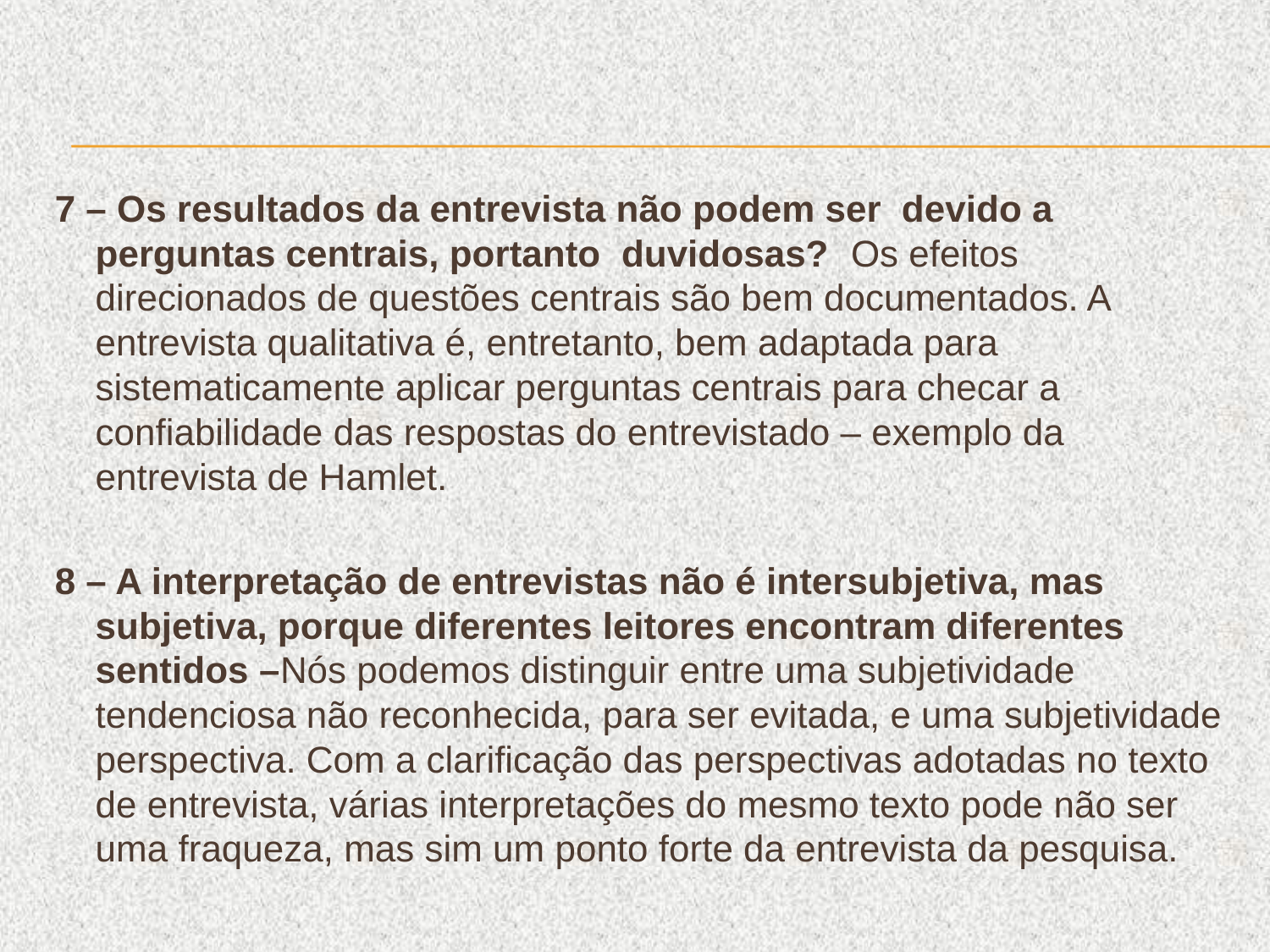

7 – Os resultados da entrevista não podem ser  devido a perguntas centrais, portanto  duvidosas?  Os efeitos direcionados de questões centrais são bem documentados. A entrevista qualitativa é, entretanto, bem adaptada para sistematicamente aplicar perguntas centrais para checar a confiabilidade das respostas do entrevistado – exemplo da entrevista de Hamlet.

8 – A interpretação de entrevistas não é intersubjetiva, mas subjetiva, porque diferentes leitores encontram diferentes sentidos –Nós podemos distinguir entre uma subjetividade tendenciosa não reconhecida, para ser evitada, e uma subjetividade perspectiva. Com a clarificação das perspectivas adotadas no texto de entrevista, várias interpretações do mesmo texto pode não ser uma fraqueza, mas sim um ponto forte da entrevista da pesquisa.